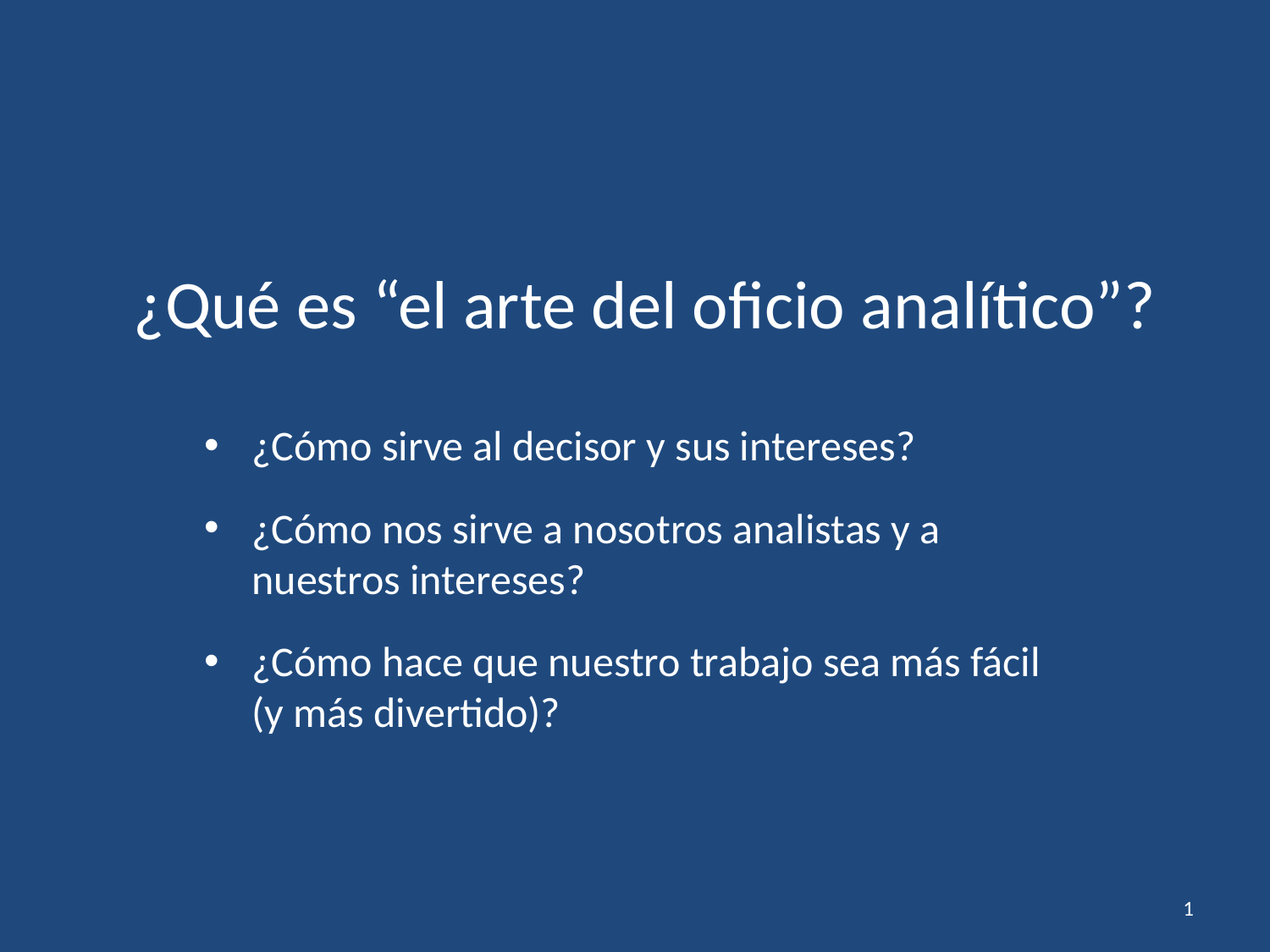

# ¿Qué es “el arte del oficio analítico”?
¿Cómo sirve al decisor y sus intereses?
¿Cómo nos sirve a nosotros analistas y a nuestros intereses?
¿Cómo hace que nuestro trabajo sea más fácil (y más divertido)?
1